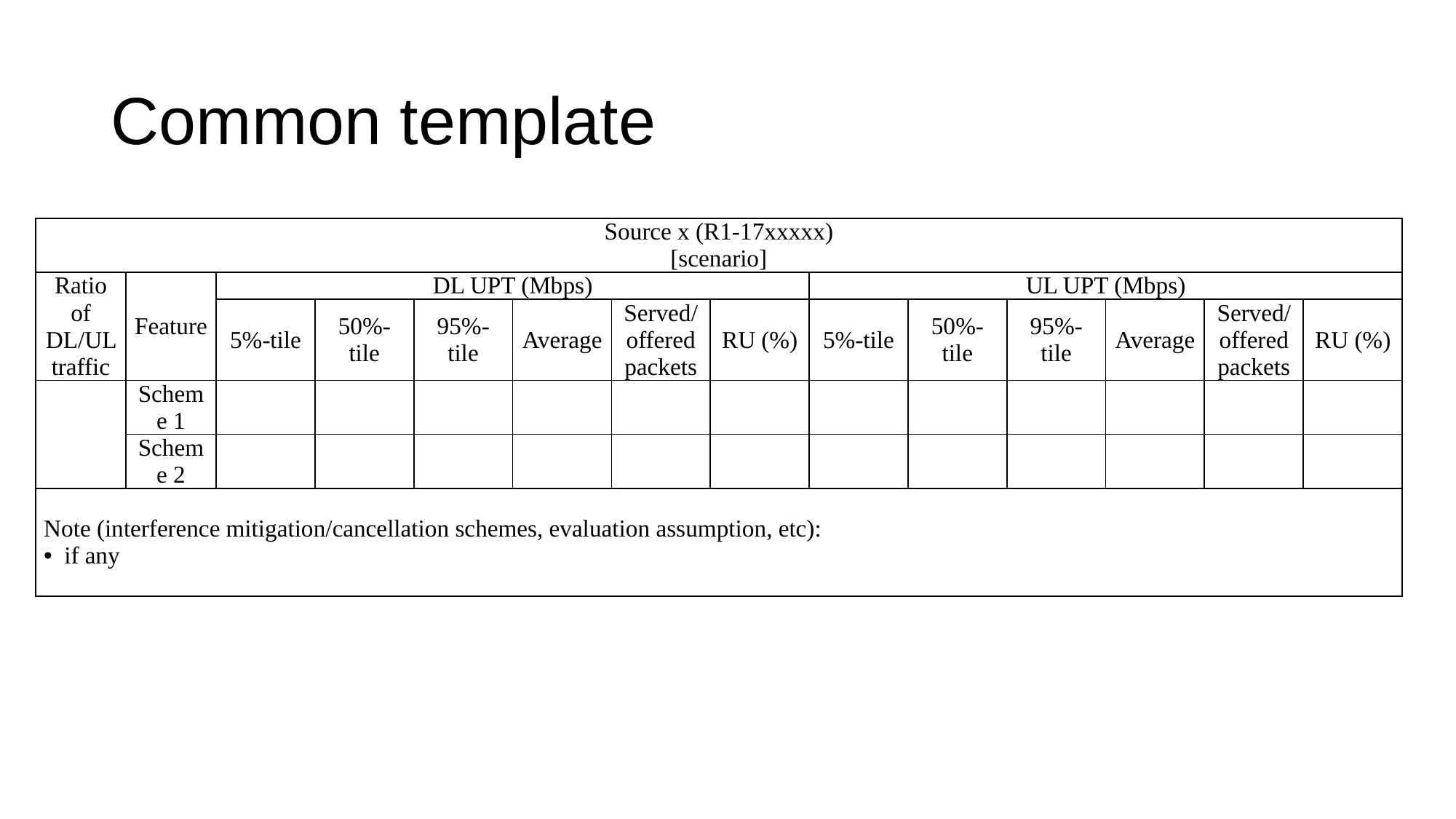

# Common template
| Source x (R1-17xxxxx) [scenario] |  |  |  |  |  |  |  |  |  |  |  |  |  |
| --- | --- | --- | --- | --- | --- | --- | --- | --- | --- | --- | --- | --- | --- |
| Ratio of DL/UL traffic | Feature | DL UPT (Mbps) |  |  |  |  |  | UL UPT (Mbps) |  |  |  |  |  |
|  |  | 5%-tile | 50%-tile | 95%-tile | Average | Served/offered packets | RU (%) | 5%-tile | 50%-tile | 95%-tile | Average | Served/offered packets | RU (%) |
|  | Scheme 1 |  |  |  |  |  |  |  |  |  |  |  |  |
|  | Scheme 2 |  |  |  |  |  |  |  |  |  |  |  |  |
| Note (interference mitigation/cancellation schemes, evaluation assumption, etc): if any |  |  |  |  |  |  |  |  |  |  |  |  |  |